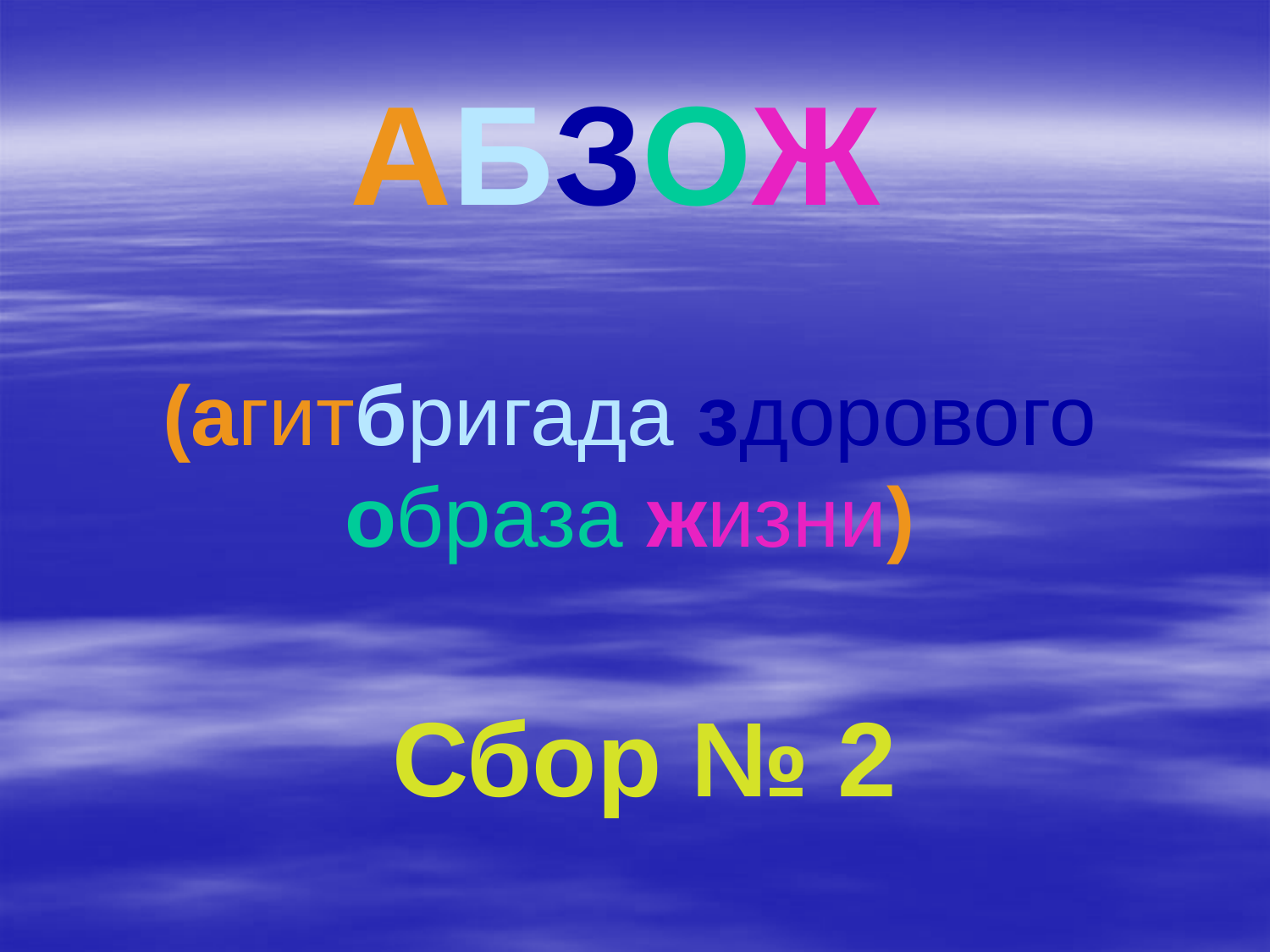

# АБЗОЖ (агитбригада здорового образа жизни) Сбор № 2